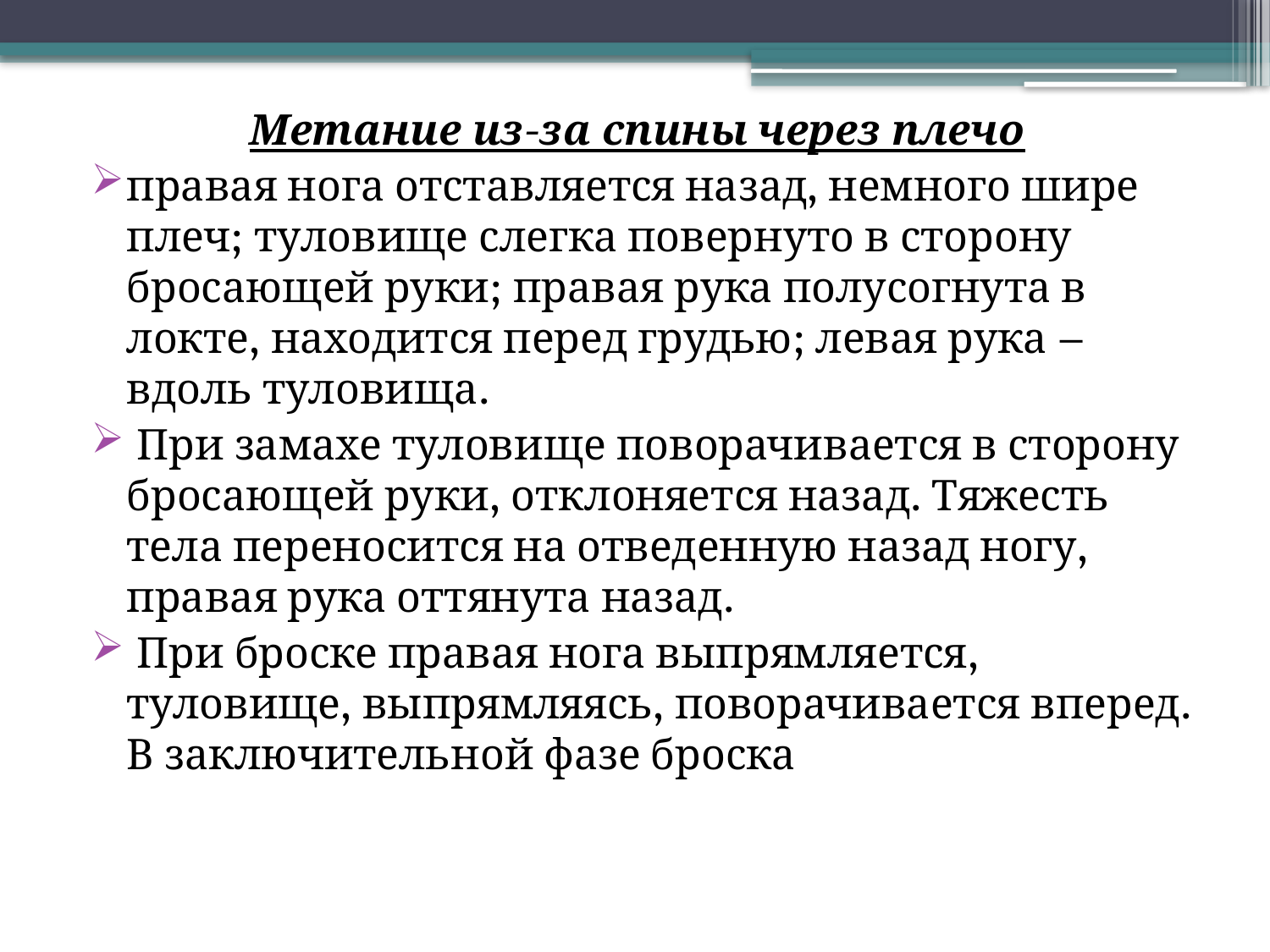

Метание из-за спины через плечо
правая нога отставляется назад, немного шире плеч; туловище слегка повернуто в сторону бросающей руки; правая рука полусогнута в локте, находится перед грудью; левая рука – вдоль туловища.
 При замахе туловище поворачивается в сторону бросающей руки, отклоняется назад. Тяжесть тела переносится на отведенную назад ногу, правая рука оттянута назад.
 При броске правая нога выпрямляется, туловище, выпрямляясь, поворачивается вперед. В заключительной фазе броска